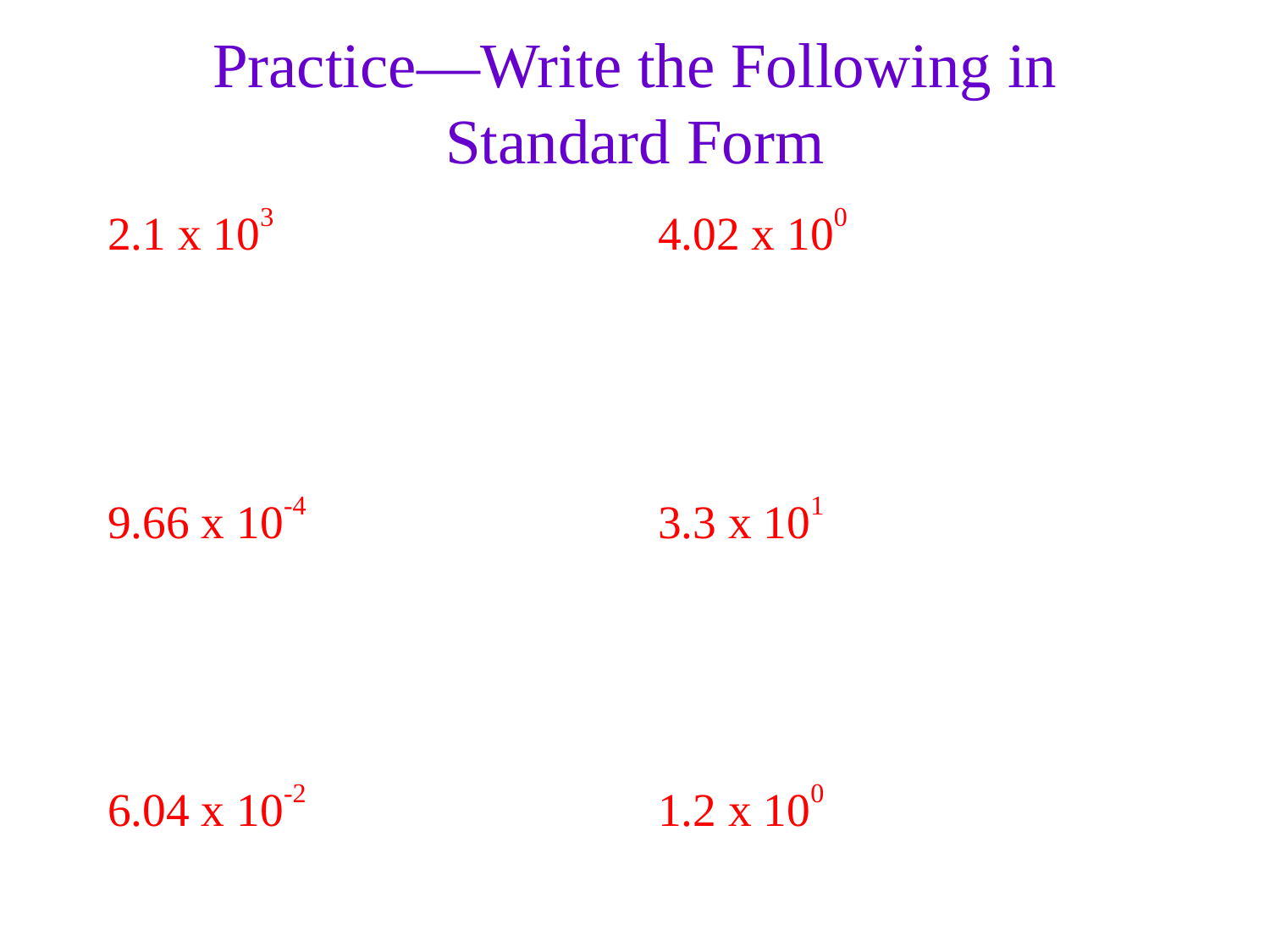

Practice—Write the Following in Standard Form
2.1 x 103
9.66 x 10-4
6.04 x 10-2
4.02 x 100
3.3 x 101
1.2 x 100